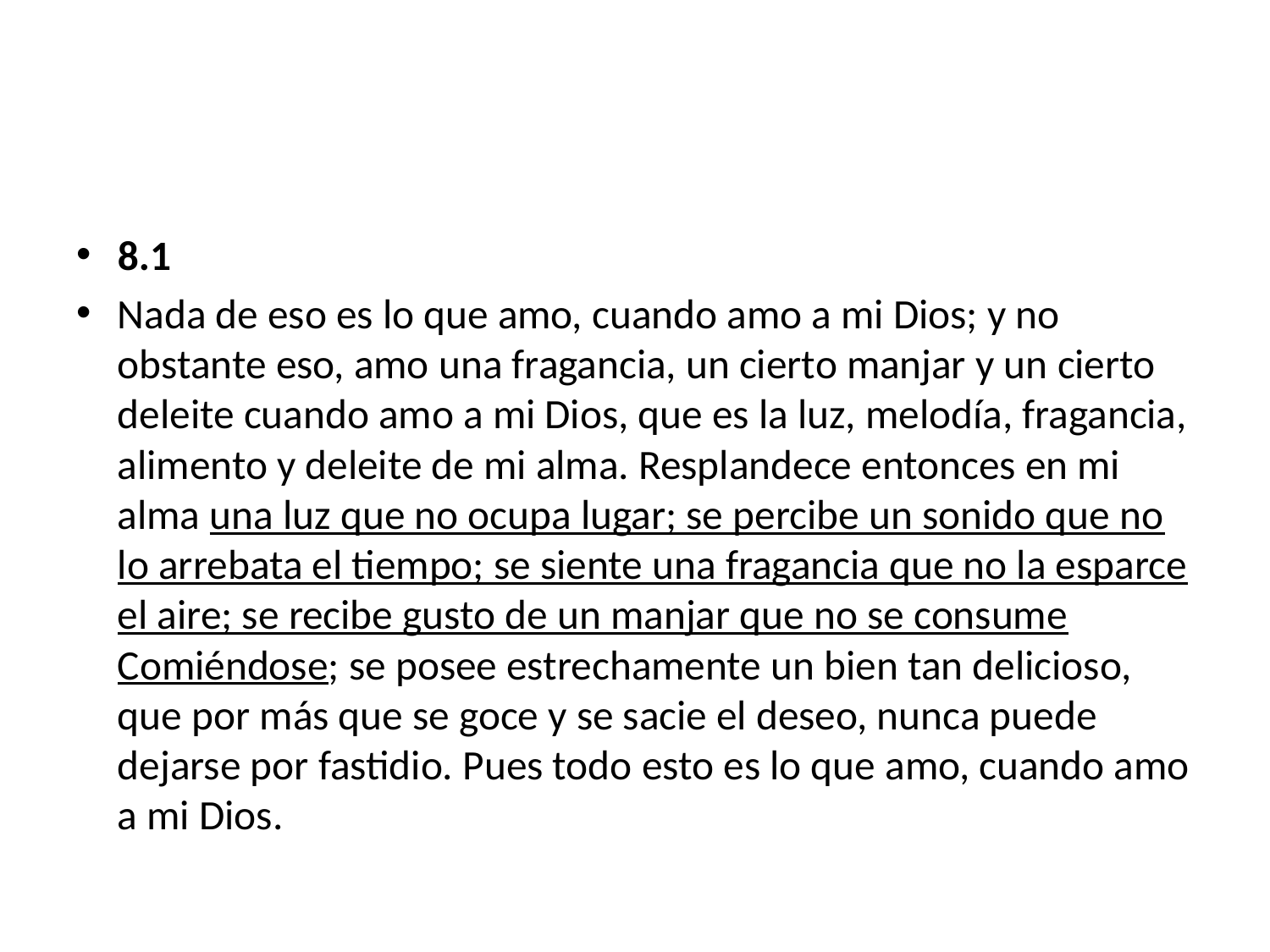

#
8.1
Nada de eso es lo que amo, cuando amo a mi Dios; y no obstante eso, amo una fragancia, un cierto manjar y un cierto deleite cuando amo a mi Dios, que es la luz, melodía, fragancia, alimento y deleite de mi alma. Resplandece entonces en mi alma una luz que no ocupa lugar; se percibe un sonido que no lo arrebata el tiempo; se siente una fragancia que no la esparce el aire; se recibe gusto de un manjar que no se consume Comiéndose; se posee estrechamente un bien tan delicioso, que por más que se goce y se sacie el deseo, nunca puede dejarse por fastidio. Pues todo esto es lo que amo, cuando amo a mi Dios.